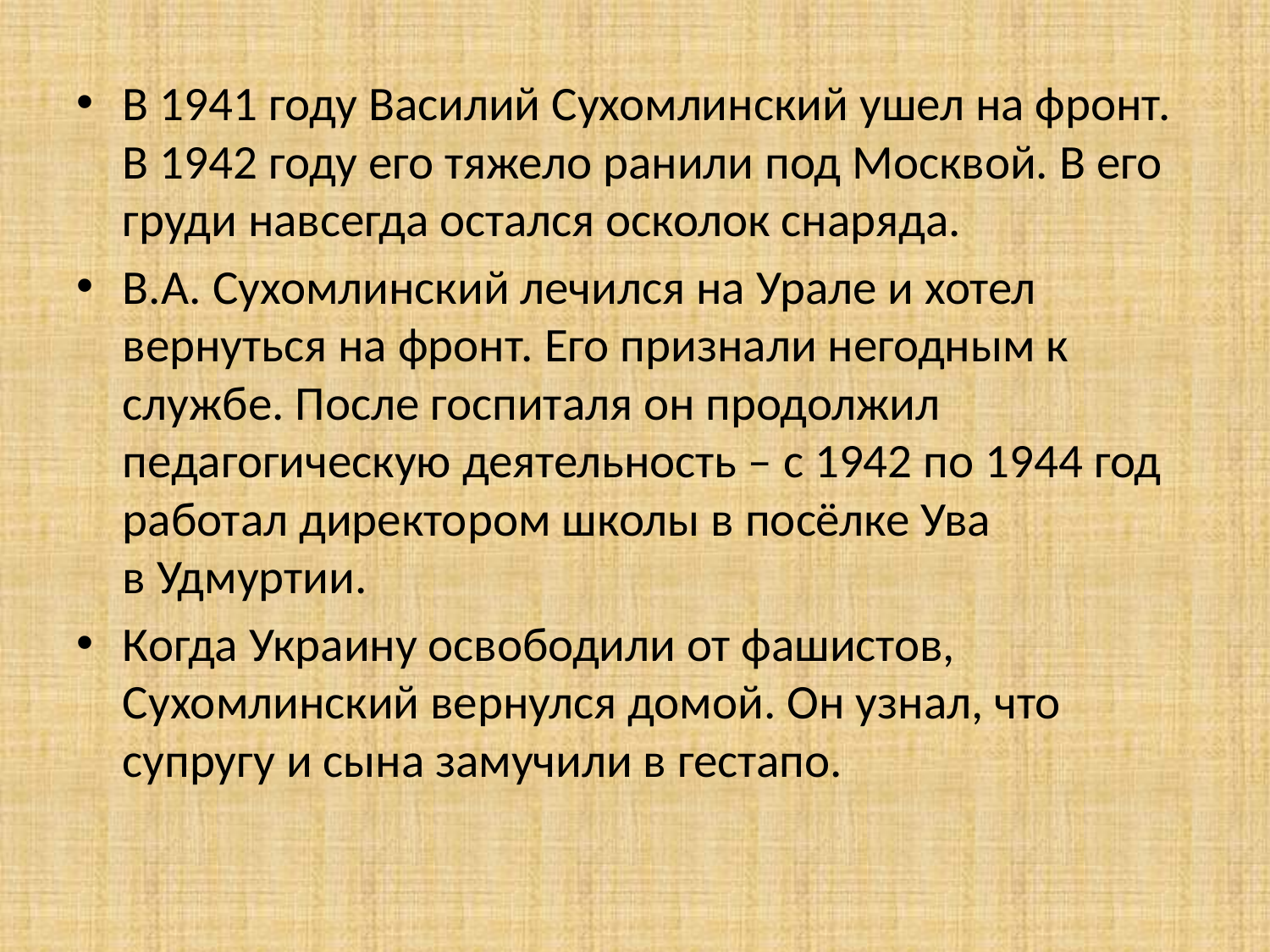

В 1941 году Василий Сухомлинский ушел на фронт. В 1942 году его тяжело ранили под Москвой. В его груди навсегда остался осколок снаряда.
В.А. Сухомлинский лечился на Урале и хотел вернуться на фронт. Его признали негодным к службе. После госпиталя он продолжил педагогическую деятельность – с 1942 по 1944 год работал директором школы в посёлке Ува в Удмуртии.
Когда Украину освободили от фашистов, Сухомлинский вернулся домой. Он узнал, что супругу и сына замучили в гестапо.